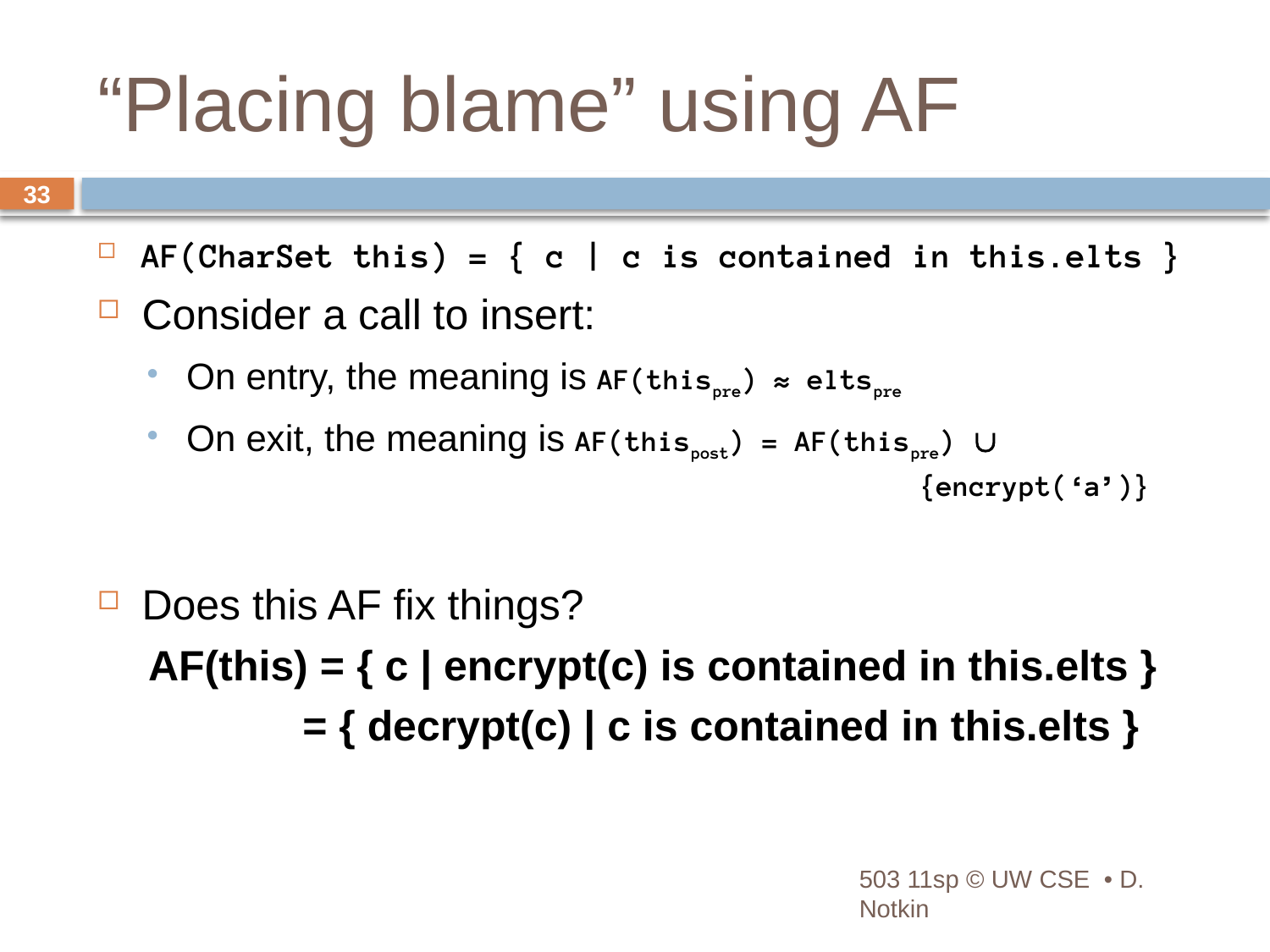

# “Placing blame” using AF
33
AF(CharSet this) = { c | c is contained in this.elts }
Consider a call to insert:
On entry, the meaning is AF(thispre) ≈ eltspre
On exit, the meaning is AF(thispost) = AF(thispre) ∪ 							      {encrypt(‘a’)}

Does this AF fix things?
AF(this) = { c | encrypt(c) is contained in this.elts }
             = { decrypt(c) | c is contained in this.elts }

503 11sp © UW CSE  • D. Notkin